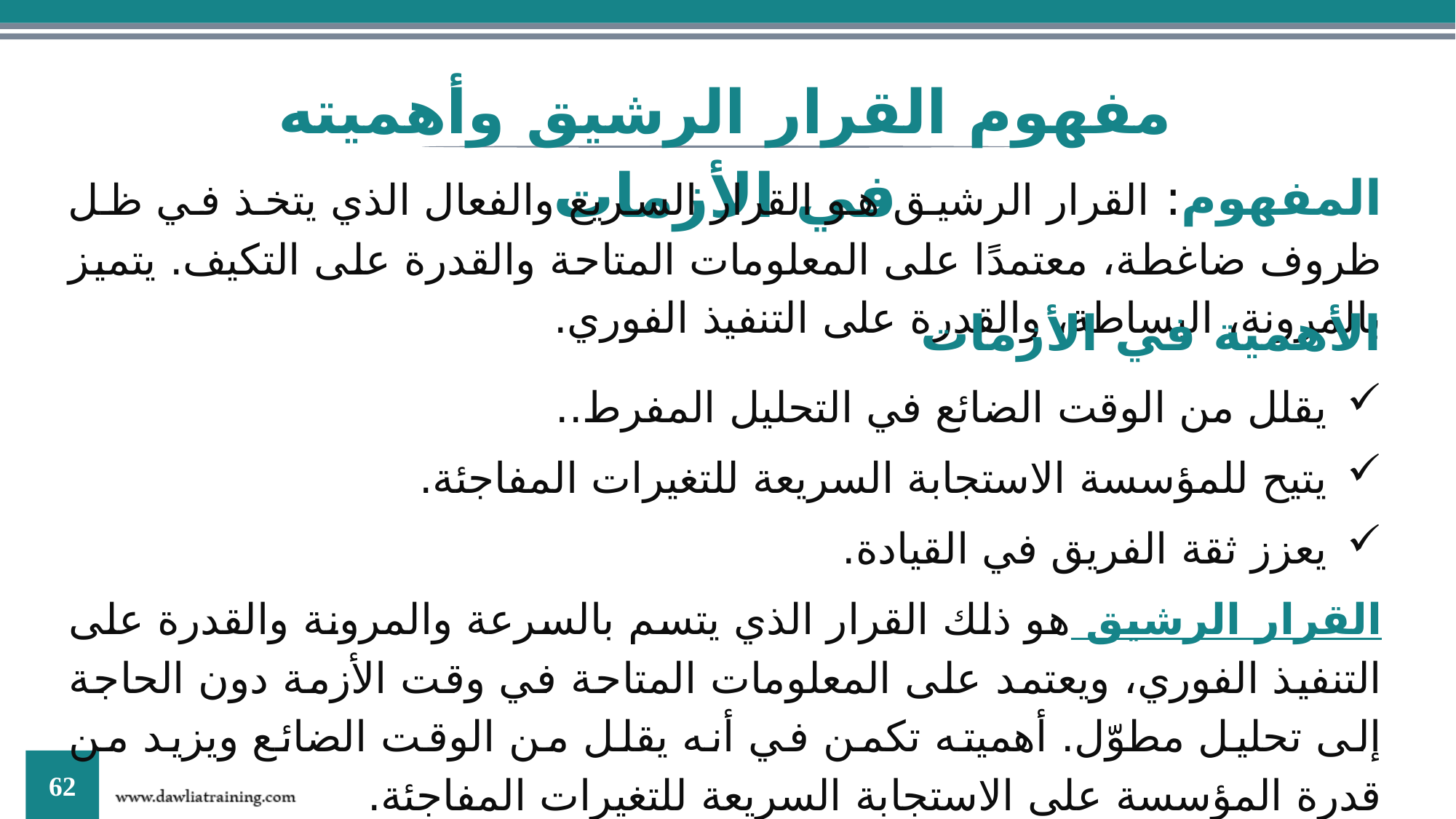

مفهوم القرار الرشيق وأهميته في الأزمات
المفهوم: القرار الرشيق هو القرار السريع والفعال الذي يتخذ في ظل ظروف ضاغطة، معتمدًا على المعلومات المتاحة والقدرة على التكيف. يتميز بالمرونة، البساطة، والقدرة على التنفيذ الفوري.
الأهمية في الأزمات
يقلل من الوقت الضائع في التحليل المفرط..
يتيح للمؤسسة الاستجابة السريعة للتغيرات المفاجئة.
يعزز ثقة الفريق في القيادة.
القرار الرشيق هو ذلك القرار الذي يتسم بالسرعة والمرونة والقدرة على التنفيذ الفوري، ويعتمد على المعلومات المتاحة في وقت الأزمة دون الحاجة إلى تحليل مطوّل. أهميته تكمن في أنه يقلل من الوقت الضائع ويزيد من قدرة المؤسسة على الاستجابة السريعة للتغيرات المفاجئة.